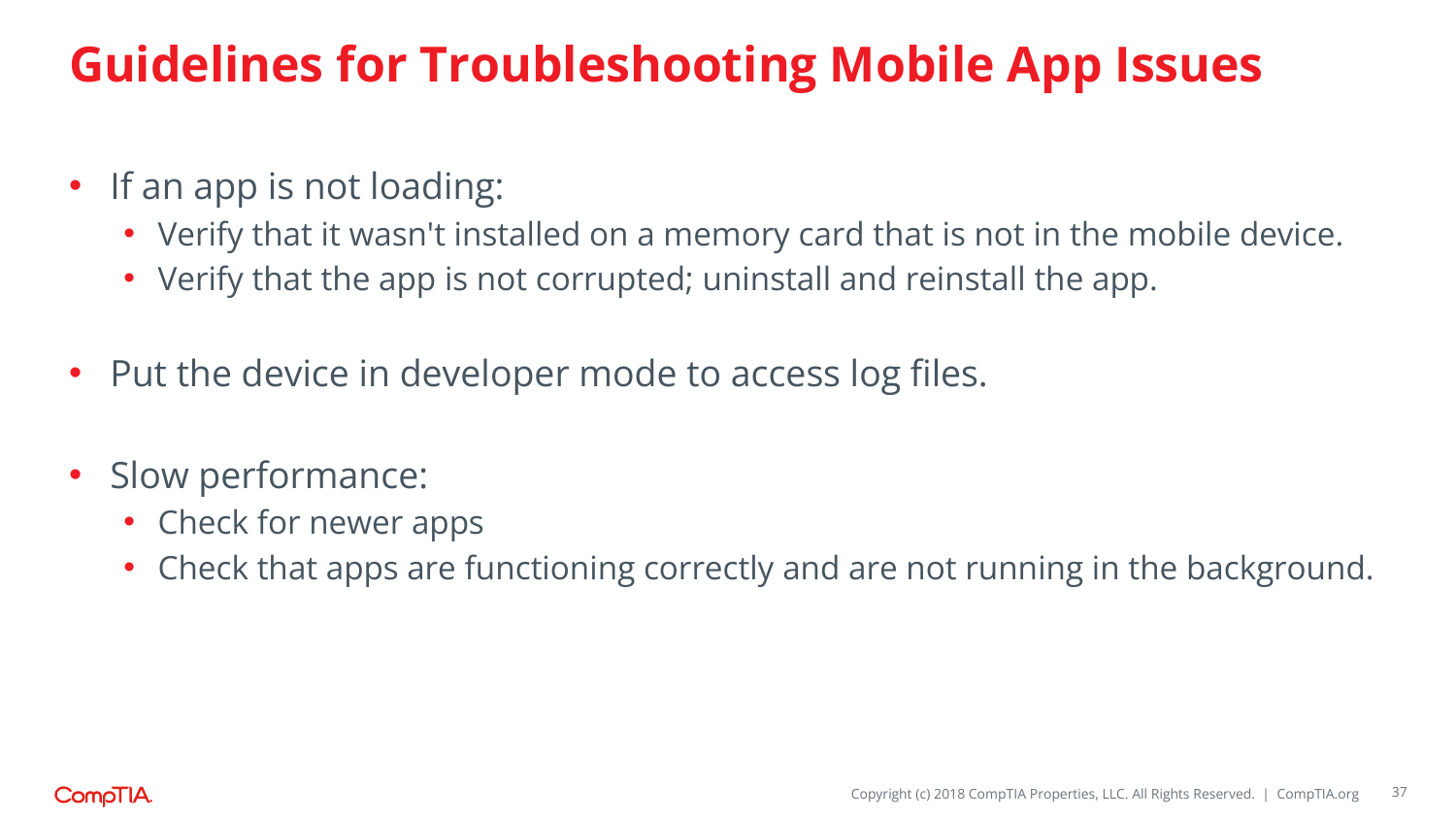

# Guidelines for Troubleshooting Mobile App Issues
If an app is not loading:
Verify that it wasn't installed on a memory card that is not in the mobile device.
Verify that the app is not corrupted; uninstall and reinstall the app.

Put the device in developer mode to access log files.

Slow performance:
Check for newer apps
Check that apps are functioning correctly and are not running in the background.

37